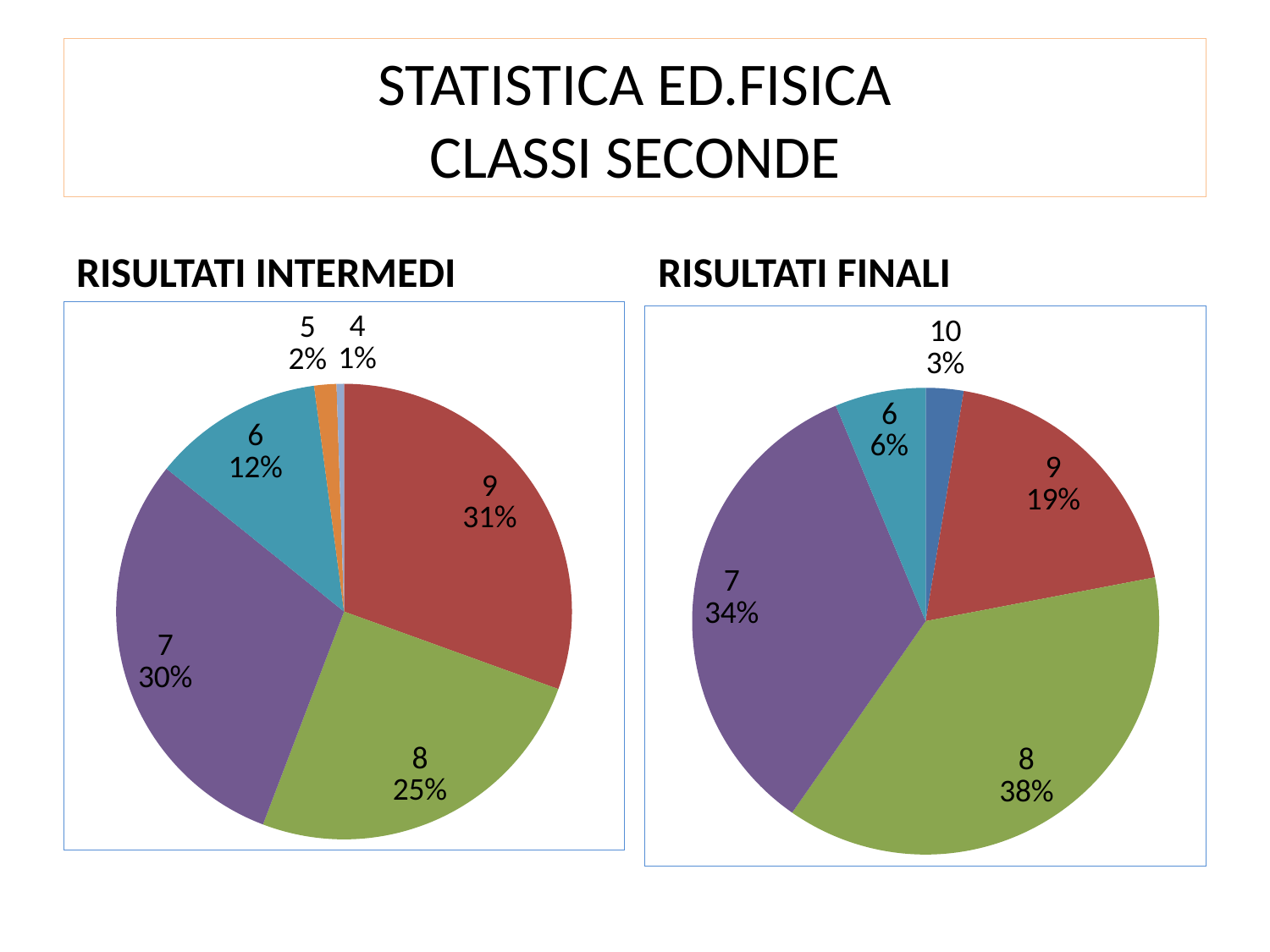

# STATISTICA ED.FISICA CLASSI SECONDE
RISULTATI INTERMEDI
RISULTATI FINALI

### Chart

| Category | C.SECONDE |
|---|---|
| 10 | 0.0 |
| 9 | 58.0 |
| 8 | 48.0 |
| 7 | 57.0 |
| 6 | 23.0 |
| 5 | 3.0 |
| 4 | 1.0 |

### Chart

| Category | CSECONDE |
|---|---|
| 10 | 5.0 |
| 9 | 37.0 |
| 8 | 72.0 |
| 7 | 65.0 |
| 6 | 12.0 |
| 5 | 0.0 |
| 4 | 0.0 |